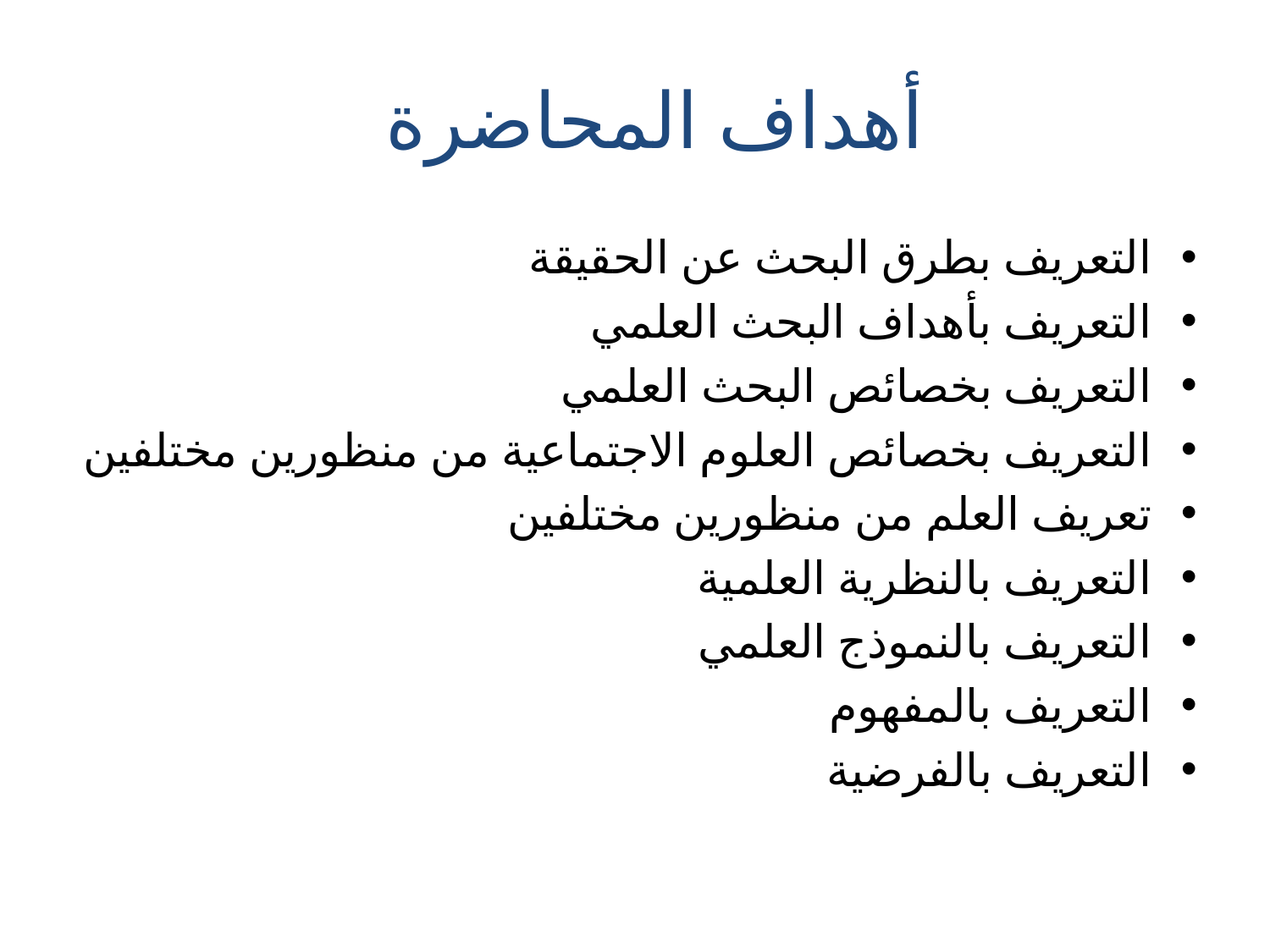

# أهداف المحاضرة
التعريف بطرق البحث عن الحقيقة
التعريف بأهداف البحث العلمي
التعريف بخصائص البحث العلمي
التعريف بخصائص العلوم الاجتماعية من منظورين مختلفين
تعريف العلم من منظورين مختلفين
التعريف بالنظرية العلمية
التعريف بالنموذج العلمي
التعريف بالمفهوم
التعريف بالفرضية